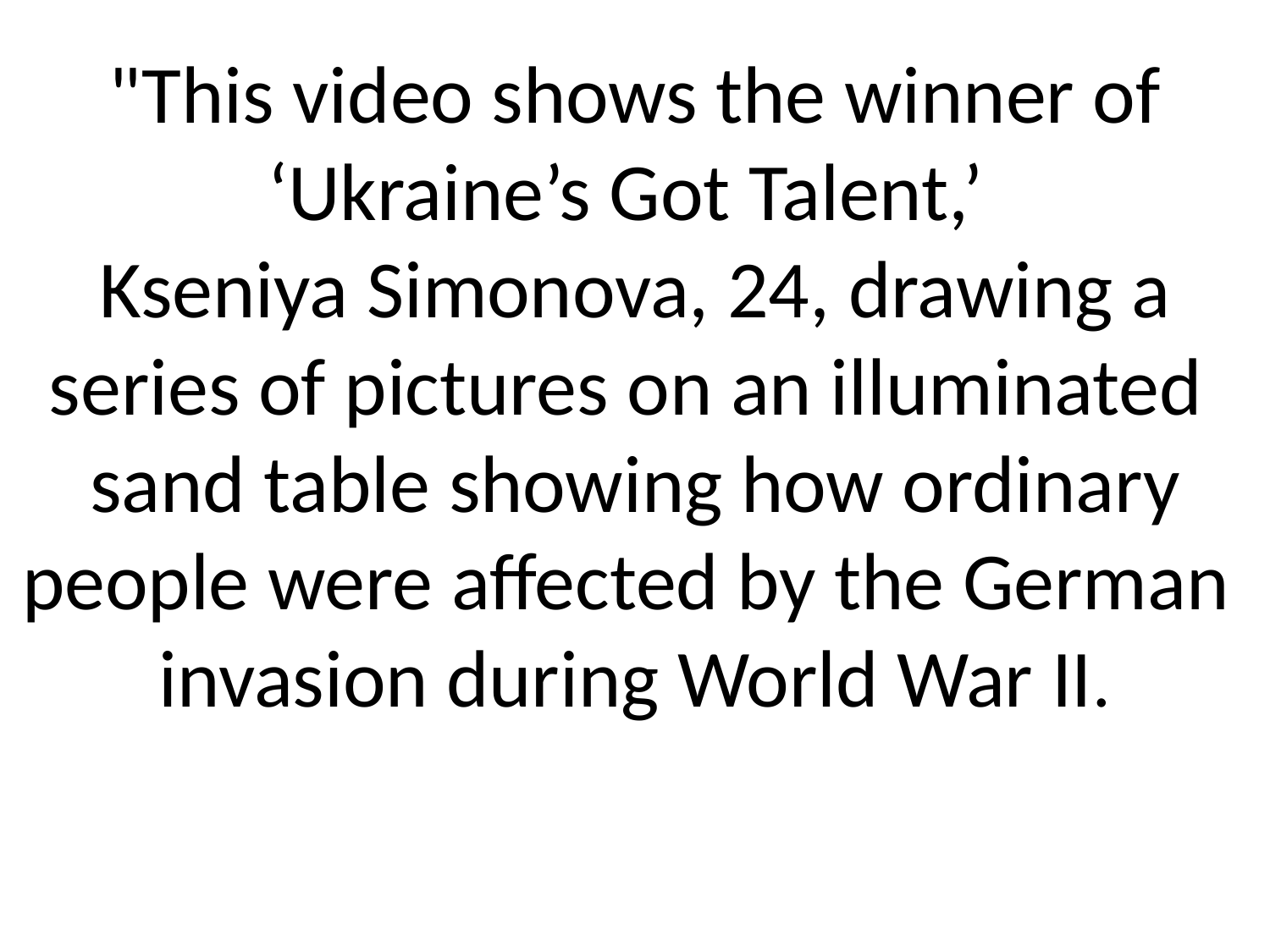

# "This video shows the winner of ‘Ukraine’s Got Talent,’ Kseniya Simonova, 24, drawing a series of pictures on an illuminated sand table showing how ordinary people were affected by the German invasion during World War II.